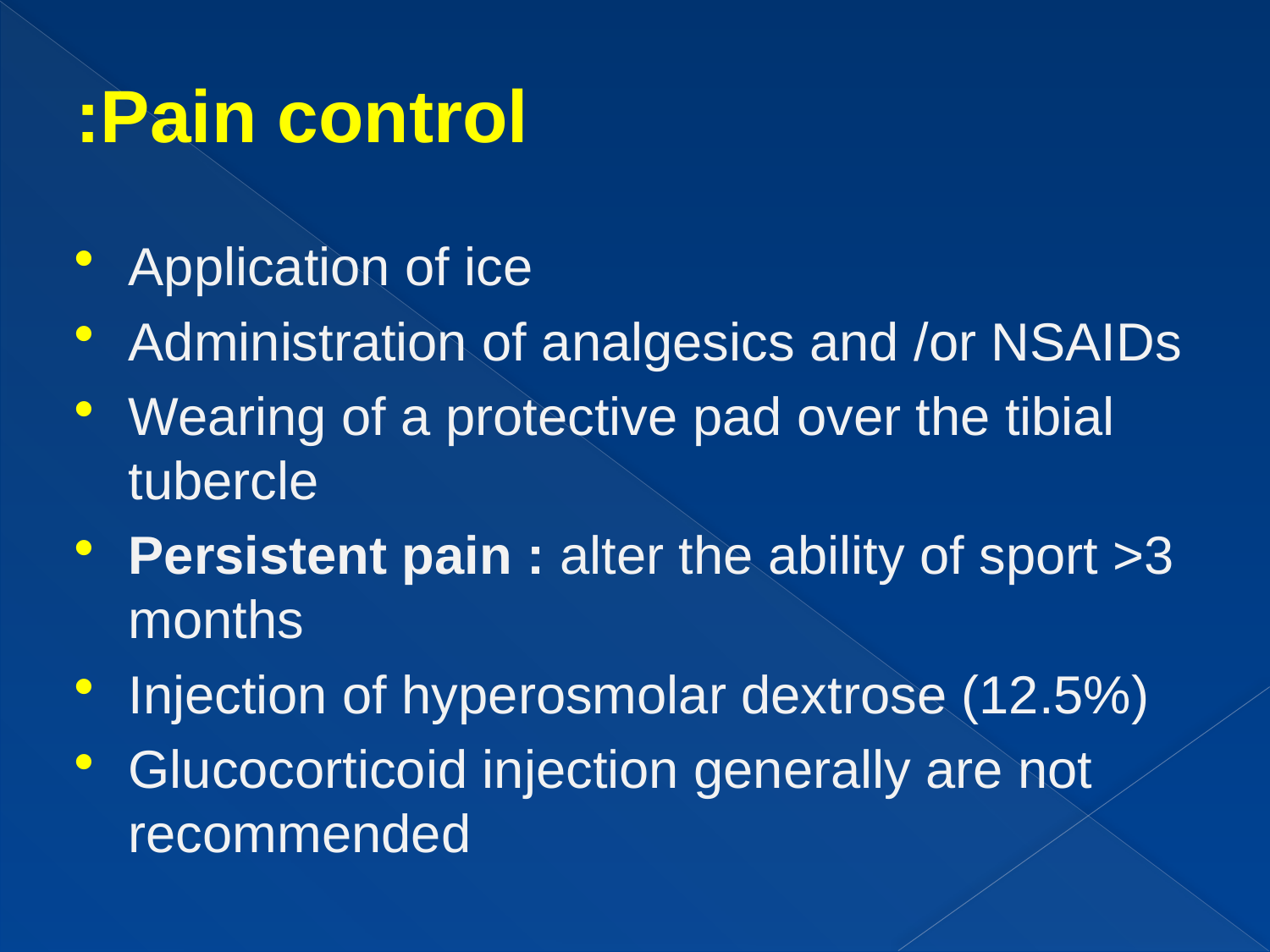

# Pain control:
Application of ice
Administration of analgesics and /or NSAIDs
Wearing of a protective pad over the tibial tubercle
Persistent pain : alter the ability of sport >3 months
Injection of hyperosmolar dextrose (12.5%)
Glucocorticoid injection generally are not recommended